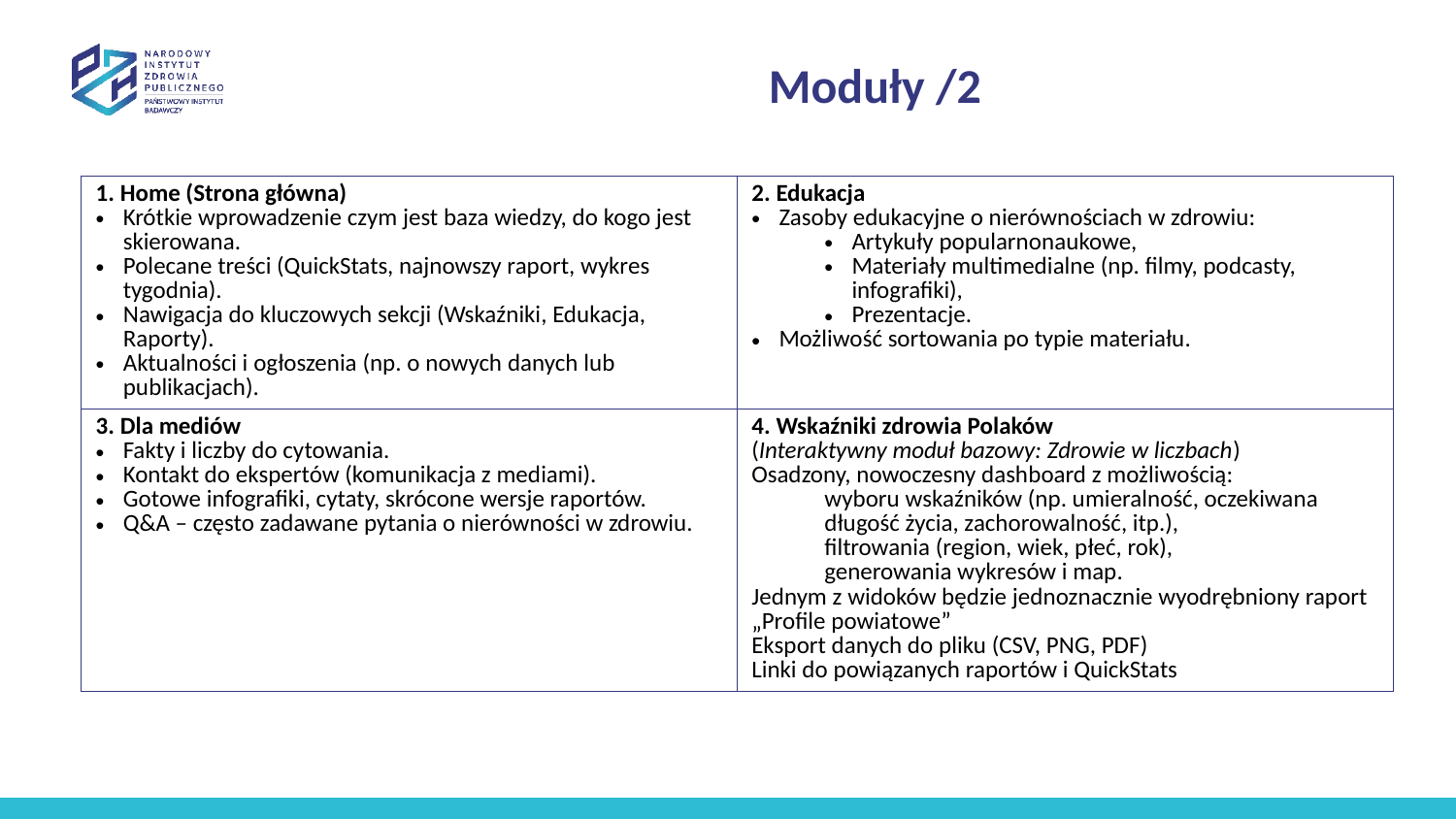

# Moduły /2
| 1. Home (Strona główna) Krótkie wprowadzenie czym jest baza wiedzy, do kogo jest skierowana. Polecane treści (QuickStats, najnowszy raport, wykres tygodnia). Nawigacja do kluczowych sekcji (Wskaźniki, Edukacja, Raporty). Aktualności i ogłoszenia (np. o nowych danych lub publikacjach). | 2. Edukacja Zasoby edukacyjne o nierównościach w zdrowiu: Artykuły popularnonaukowe, Materiały multimedialne (np. filmy, podcasty, infografiki), Prezentacje. Możliwość sortowania po typie materiału. |
| --- | --- |
| 3. Dla mediów Fakty i liczby do cytowania. Kontakt do ekspertów (komunikacja z mediami). Gotowe infografiki, cytaty, skrócone wersje raportów. Q&A – często zadawane pytania o nierówności w zdrowiu. | 4. Wskaźniki zdrowia Polaków (Interaktywny moduł bazowy: Zdrowie w liczbach) Osadzony, nowoczesny dashboard z możliwością: wyboru wskaźników (np. umieralność, oczekiwana długość życia, zachorowalność, itp.), filtrowania (region, wiek, płeć, rok), generowania wykresów i map. Jednym z widoków będzie jednoznacznie wyodrębniony raport „Profile powiatowe” Eksport danych do pliku (CSV, PNG, PDF) Linki do powiązanych raportów i QuickStats |